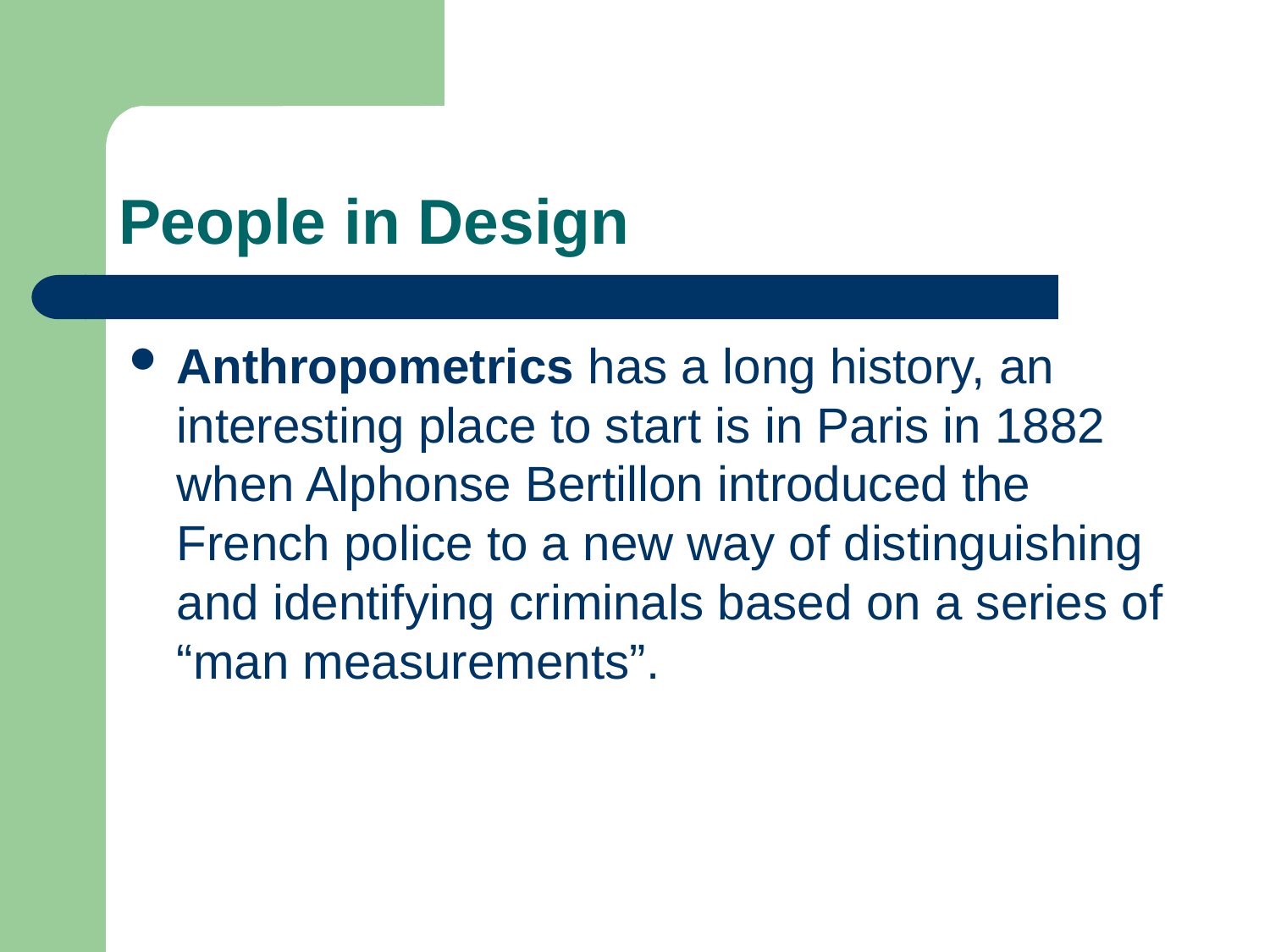

# People in Design
Anthropometrics has a long history, an interesting place to start is in Paris in 1882 when Alphonse Bertillon introduced the French police to a new way of distinguishing and identifying criminals based on a series of “man measurements”.